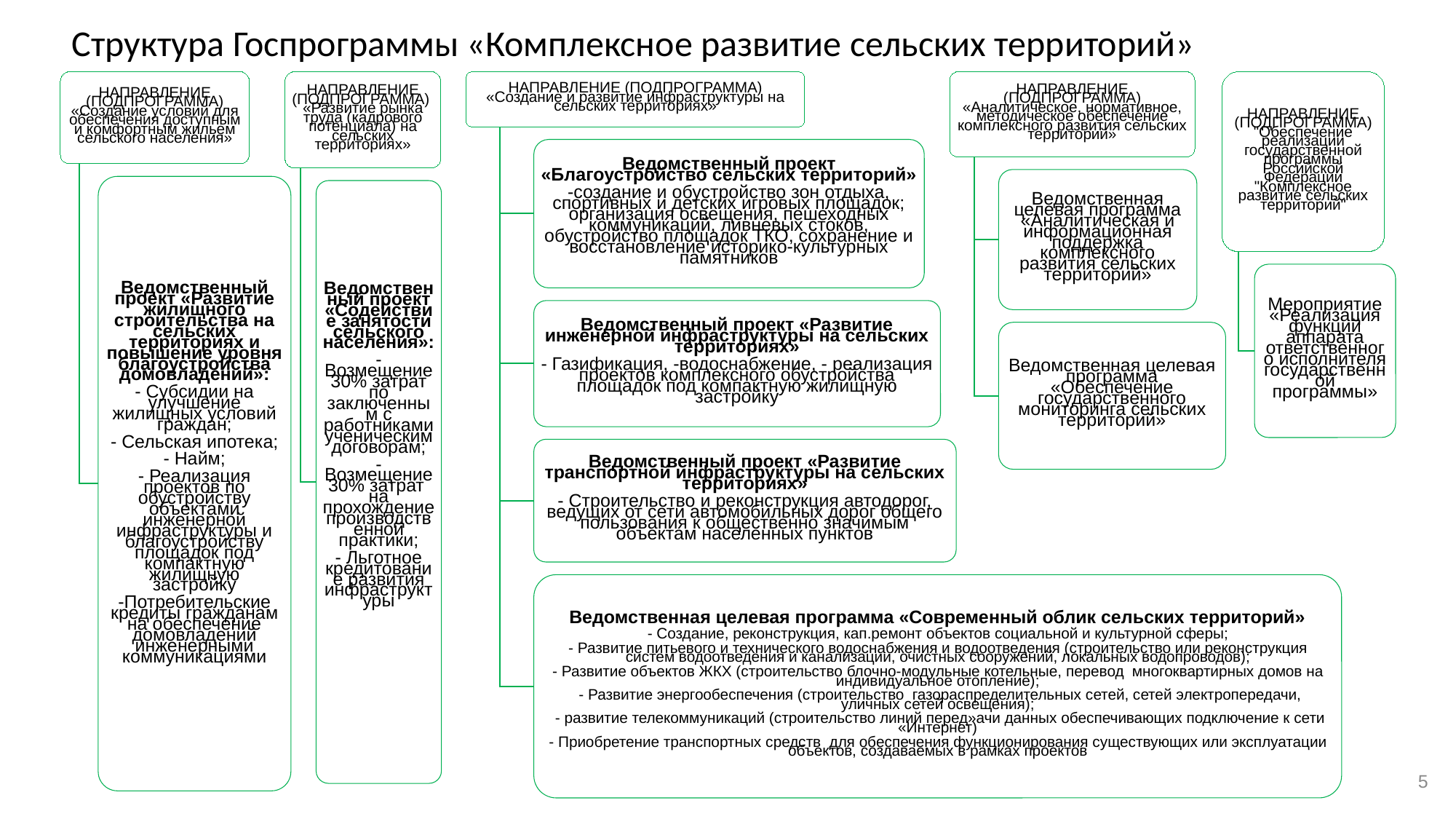

# Структура Госпрограммы «Комплексное развитие сельских территорий»
НАПРАВЛЕНИЕ (ПОДПРОГРАММА) «Создание условий для обеспечения доступным и комфортным жильем сельского населения»
Ведомственный проект «Развитие жилищного строительства на сельских территориях и повышение уровня благоустройства домовладений»:
- Субсидии на улучшение жилищных условий граждан;
- Сельская ипотека;
- Найм;
- Реализация проектов по обустройству объектами инженерной инфраструктуры и благоустройству площадок под компактную жилищную застройку
-Потребительские кредиты гражданам на обеспечение домовладений инженерными коммуникациями

НАПРАВЛЕНИЕ (ПОДПРОГРАММА)  «Развитие рынка труда (кадрового потенциала) на сельских территориях»
Ведомственный проект «Содействие занятости сельского населения»:
- Возмещение 30% затрат по заключенным с работниками ученическим договорам;
- Возмещение 30% затрат  на прохождение производственной практики;
- Льготное кредитование развития инфраструктуры

НАПРАВЛЕНИЕ (ПОДПРОГРАММА) «Создание и развитие инфраструктуры на сельских территориях»
Ведомственный проект «Благоустройство сельских территорий»
-создание и обустройство зон отдыха, спортивных и детских игровых площадок; организация освещения, пешеходных коммуникаций, ливневых стоков, обустройство площадок ТКО, сохранение и восстановление историко-культурных памятников
Ведомственный проект «Развитие инженерной инфраструктуры на сельских территориях»
- Газификация, -водоснабжение, - реализация проектов комплексного обустройства площадок под компактную жилищную застройку
Ведомственный проект «Развитие транспортной инфраструктуры на сельских территориях»
- Строительство и реконструкция автодорог, ведущих от сети автомобильных дорог общего пользования к общественно значимым объектам населенных пунктов
Ведомственная целевая программа «Современный облик сельских территорий»
- Создание, реконструкция, кап.ремонт объектов социальной и культурной сферы;
- Развитие питьевого и технического водоснабжения и водоотведения (строительство или реконструкция систем водоотведения и канализации, очистных сооружений, локальных водопроводов);
- Развитие объектов ЖКХ (строительство блочно-модульные котельные, перевод  многоквартирных домов на индивидуальное отопление);
 - Развитие энергообеспечения (строительство  газораспределительных сетей, сетей электропередачи, уличных сетей освещения);
 - развитие телекоммуникаций (строительство линий перед»ачи данных обеспечивающих подключение к сети «Интернет)
- Приобретение транспортных средств  для обеспечения функционирования существующих или эксплуатации объектов, создаваемых в рамках проектов
НАПРАВЛЕНИЕ (ПОДПРОГРАММА) «Аналитическое, нормативное, методическое обеспечение комплексного развития сельских территорий»
Ведомственная целевая программа «Аналитическая и информационная поддержка комплексного развития сельских территорий»
Ведомственная целевая программа «Обеспечение государственного мониторинга сельских территорий»
НАПРАВЛЕНИЕ (ПОДПРОГРАММА) "Обеспечение реализации государственной программы Российской Федерации "Комплексное развитие сельских территорий"
Мероприятие «Реализация функций аппарата ответственного исполнителя государственной программы»
5